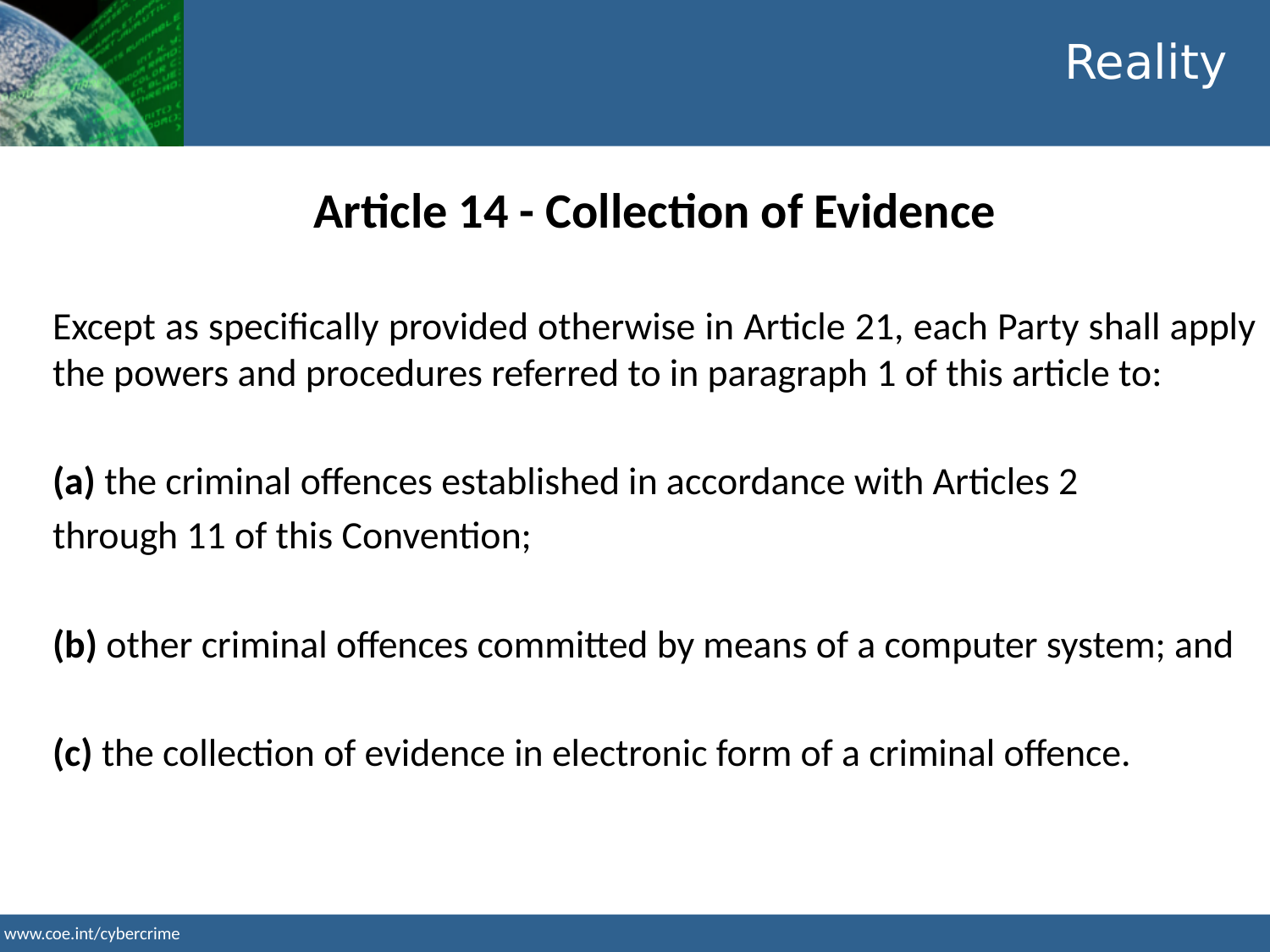

Article 14 - Collection of Evidence

Except as specifically provided otherwise in Article 21, each Party shall apply the powers and procedures referred to in paragraph 1 of this article to:

(a) the criminal offences established in accordance with Articles 2
through 11 of this Convention;

(b) other criminal offences committed by means of a computer system; and

(c) the collection of evidence in electronic form of a criminal offence.
Reality